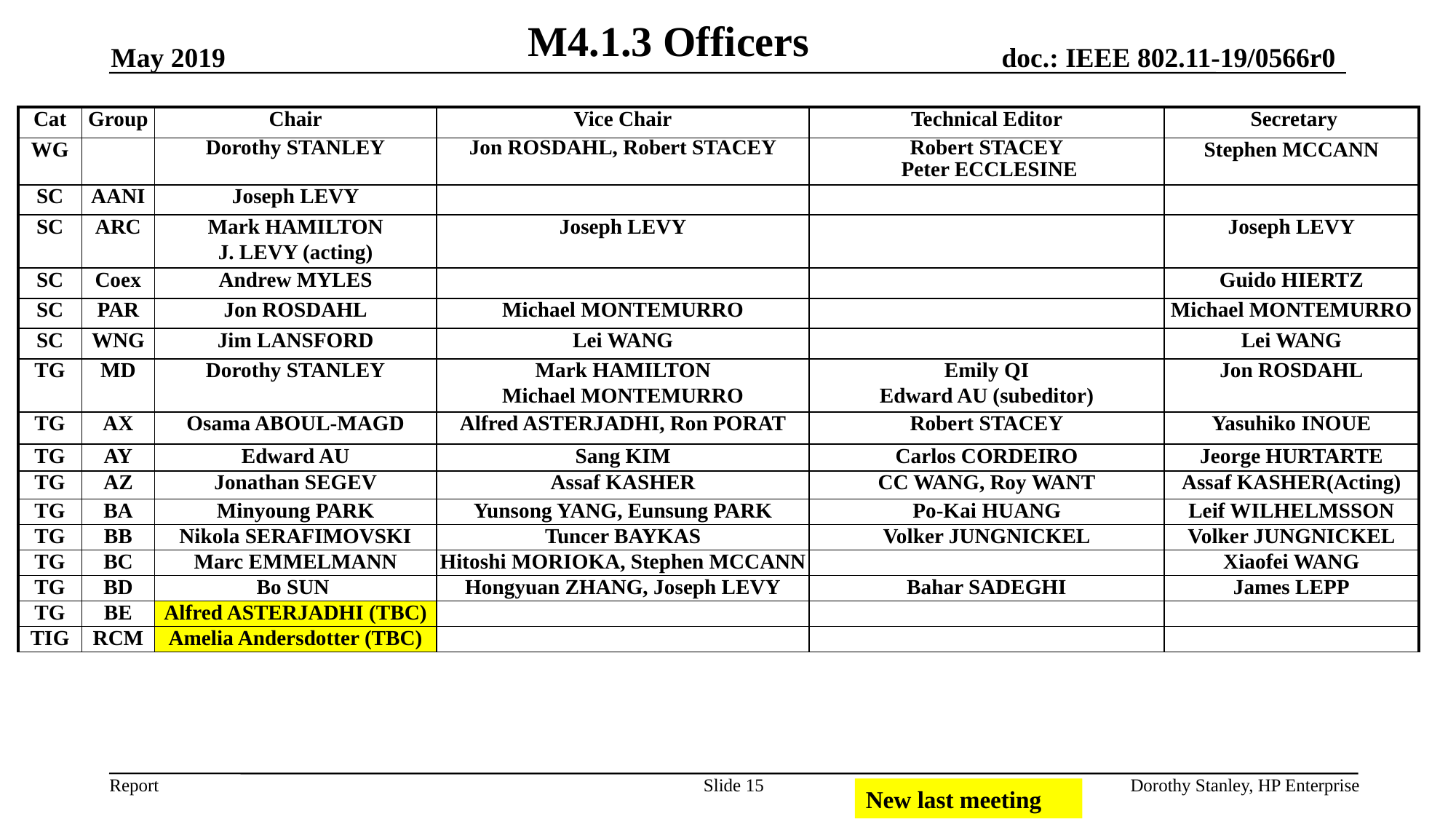

# M4.1.3 Officers
May 2019
| Cat | Group | Chair | Vice Chair | Technical Editor | Secretary |
| --- | --- | --- | --- | --- | --- |
| WG |  | Dorothy STANLEY | Jon ROSDAHL, Robert STACEY | Robert STACEY Peter ECCLESINE | Stephen MCCANN |
| SC | AANI | Joseph LEVY |  |  |  |
| SC | ARC | Mark HAMILTON J. LEVY (acting) | Joseph LEVY |  | Joseph LEVY |
| SC | Coex | Andrew MYLES |  |  | Guido HIERTZ |
| SC | PAR | Jon ROSDAHL | Michael MONTEMURRO |  | Michael MONTEMURRO |
| SC | WNG | Jim LANSFORD | Lei WANG |  | Lei WANG |
| TG | MD | Dorothy STANLEY | Mark HAMILTON Michael MONTEMURRO | Emily QI Edward AU (subeditor) | Jon ROSDAHL |
| TG | AX | Osama ABOUL-MAGD | Alfred ASTERJADHI, Ron PORAT | Robert STACEY | Yasuhiko INOUE |
| TG | AY | Edward AU | Sang KIM | Carlos CORDEIRO | Jeorge HURTARTE |
| TG | AZ | Jonathan SEGEV | Assaf KASHER | CC WANG, Roy WANT | Assaf KASHER(Acting) |
| TG | BA | Minyoung PARK | Yunsong YANG, Eunsung PARK | Po-Kai HUANG | Leif WILHELMSSON |
| TG | BB | Nikola SERAFIMOVSKI | Tuncer BAYKAS | Volker JUNGNICKEL | Volker JUNGNICKEL |
| TG | BC | Marc EMMELMANN | Hitoshi MORIOKA, Stephen MCCANN |  | Xiaofei WANG |
| TG | BD | Bo SUN | Hongyuan ZHANG, Joseph LEVY | Bahar SADEGHI | James LEPP |
| TG | BE | Alfred ASTERJADHI (TBC) |  |  |  |
| TIG | RCM | Amelia Andersdotter (TBC) |  |  |  |
Slide 15
Dorothy Stanley, HP Enterprise
New last meeting